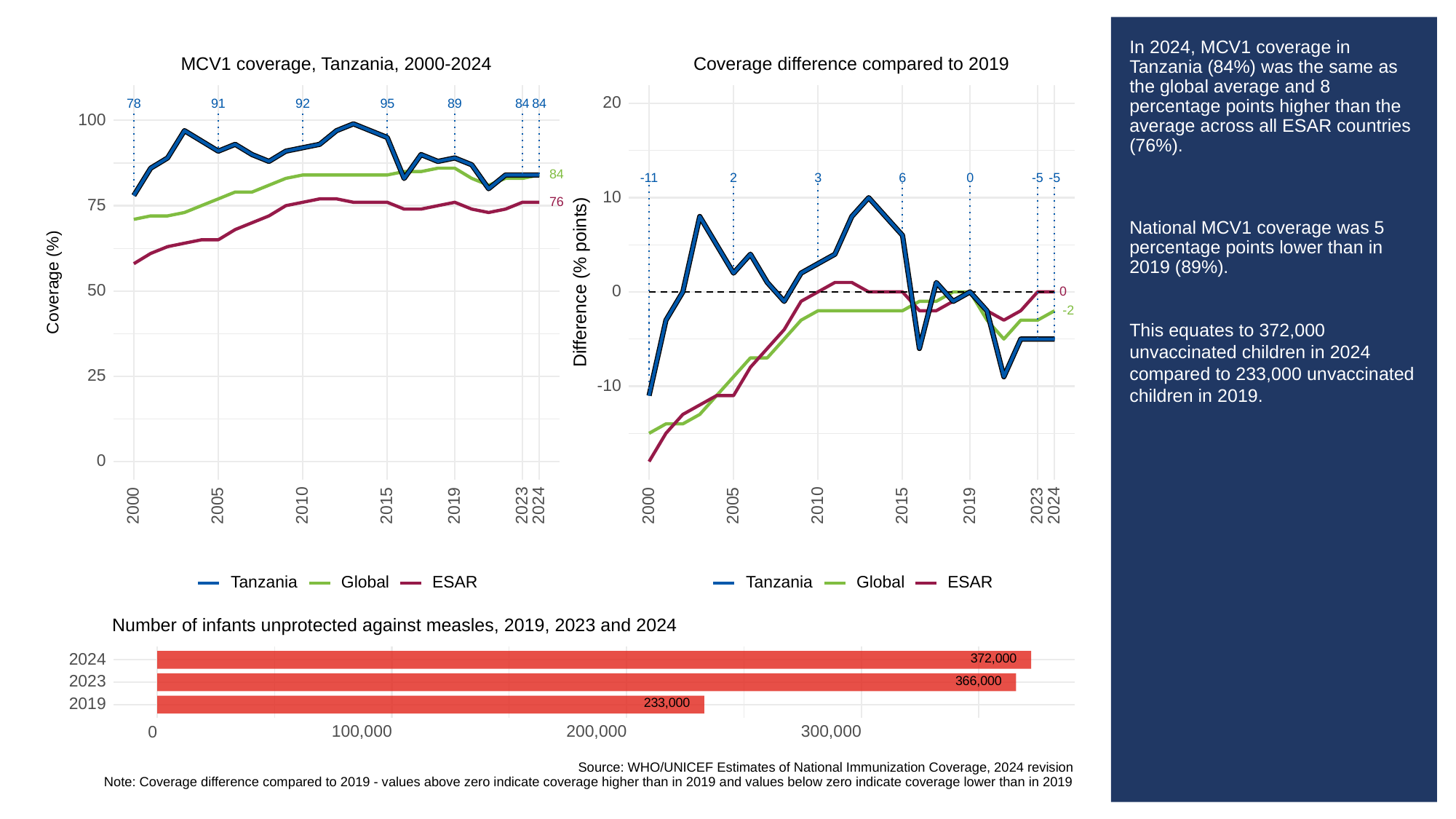

# In 2024, MCV1 coverage in Tanzania (84%) was the same as the global average and 8 percentage points higher than the average across all ESAR countries (76%).

National MCV1 coverage was 5 percentage points lower than in 2019 (89%).

This equates to 372,000 unvaccinated children in 2024 compared to 233,000 unvaccinated children in 2019.

MCV1 coverage, Tanzania, 2000-2024
Coverage difference compared to 2019

20
78
91
92
95
89
84
84

100

84
3
6
0
-11
2
-5
-5

10
76

75

Difference (% points)
Coverage (%)

50
0
0

-2

25

-10

0

2023
2023
2000
2005
2010
2015
2019
2024
2000
2005
2010
2015
2019
2024
Global
ESAR
Global
ESAR
Tanzania
Tanzania

Number of infants unprotected against measles, 2019, 2023 and 2024

372,000
2024

366,000
2023

233,000
2019

100,000
200,000
300,000
0
Source: WHO/UNICEF Estimates of National Immunization Coverage, 2024 revision
Note: Coverage difference compared to 2019 - values above zero indicate coverage higher than in 2019 and values below zero indicate coverage lower than in 2019